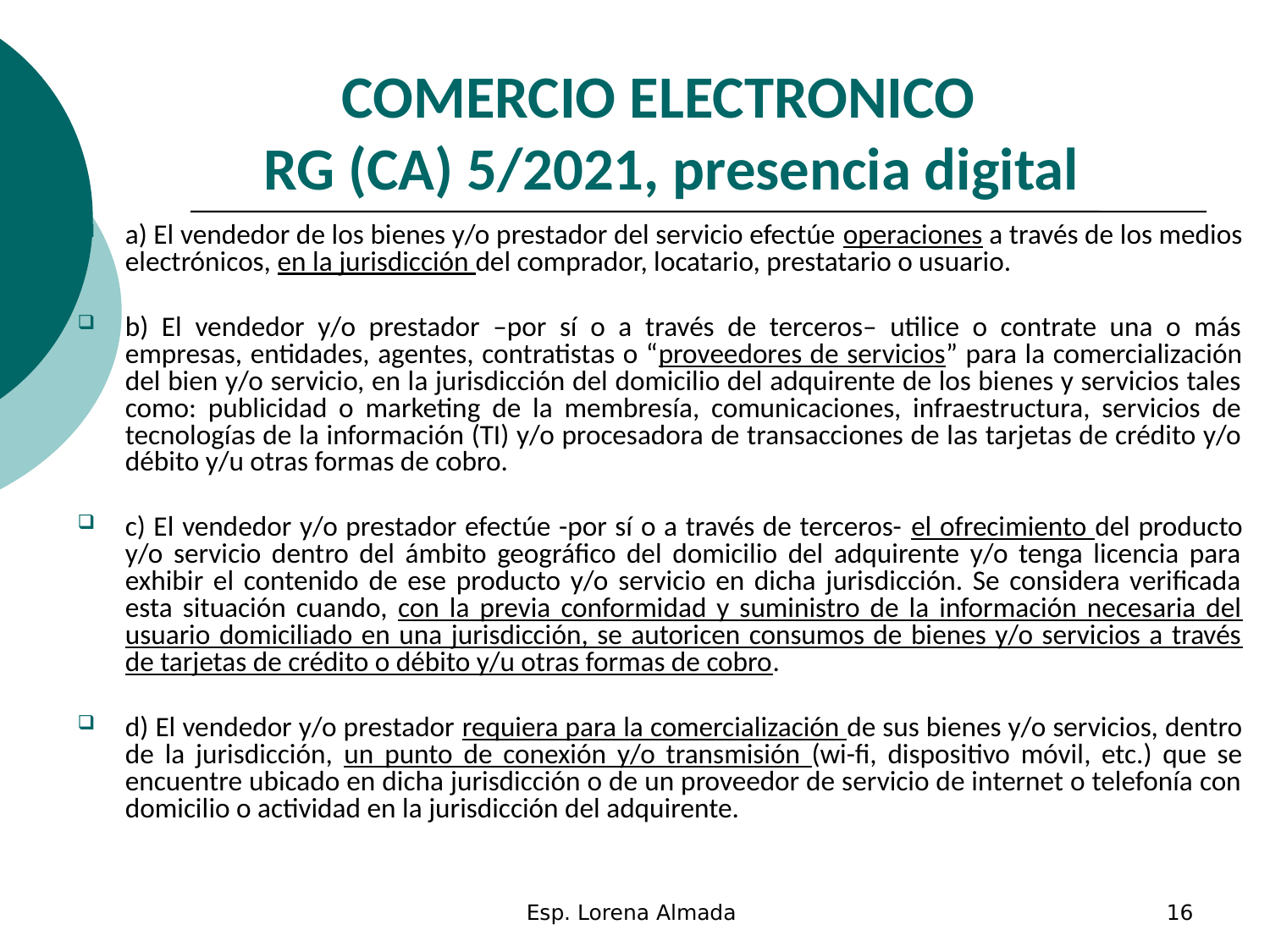

# COMERCIO ELECTRONICO RG (CA) 5/2021, presencia digital
a) El vendedor de los bienes y/o prestador del servicio efectúe operaciones a través de los medios electrónicos, en la jurisdicción del comprador, locatario, prestatario o usuario.

b) El vendedor y/o prestador –por sí o a través de terceros– utilice o contrate una o más empresas, entidades, agentes, contratistas o “proveedores de servicios” para la comercialización del bien y/o servicio, en la jurisdicción del domicilio del adquirente de los bienes y servicios tales como: publicidad o marketing de la membresía, comunicaciones, infraestructura, servicios de tecnologías de la información (TI) y/o procesadora de transacciones de las tarjetas de crédito y/o débito y/u otras formas de cobro.

c) El vendedor y/o prestador efectúe -por sí o a través de terceros- el ofrecimiento del producto y/o servicio dentro del ámbito geográfico del domicilio del adquirente y/o tenga licencia para exhibir el contenido de ese producto y/o servicio en dicha jurisdicción. Se considera verificada esta situación cuando, con la previa conformidad y suministro de la información necesaria del usuario domiciliado en una jurisdicción, se autoricen consumos de bienes y/o servicios a través de tarjetas de crédito o débito y/u otras formas de cobro.

d) El vendedor y/o prestador requiera para la comercialización de sus bienes y/o servicios, dentro de la jurisdicción, un punto de conexión y/o transmisión (wi-fi, dispositivo móvil, etc.) que se encuentre ubicado en dicha jurisdicción o de un proveedor de servicio de internet o telefonía con domicilio o actividad en la jurisdicción del adquirente.
Esp. Lorena Almada
16